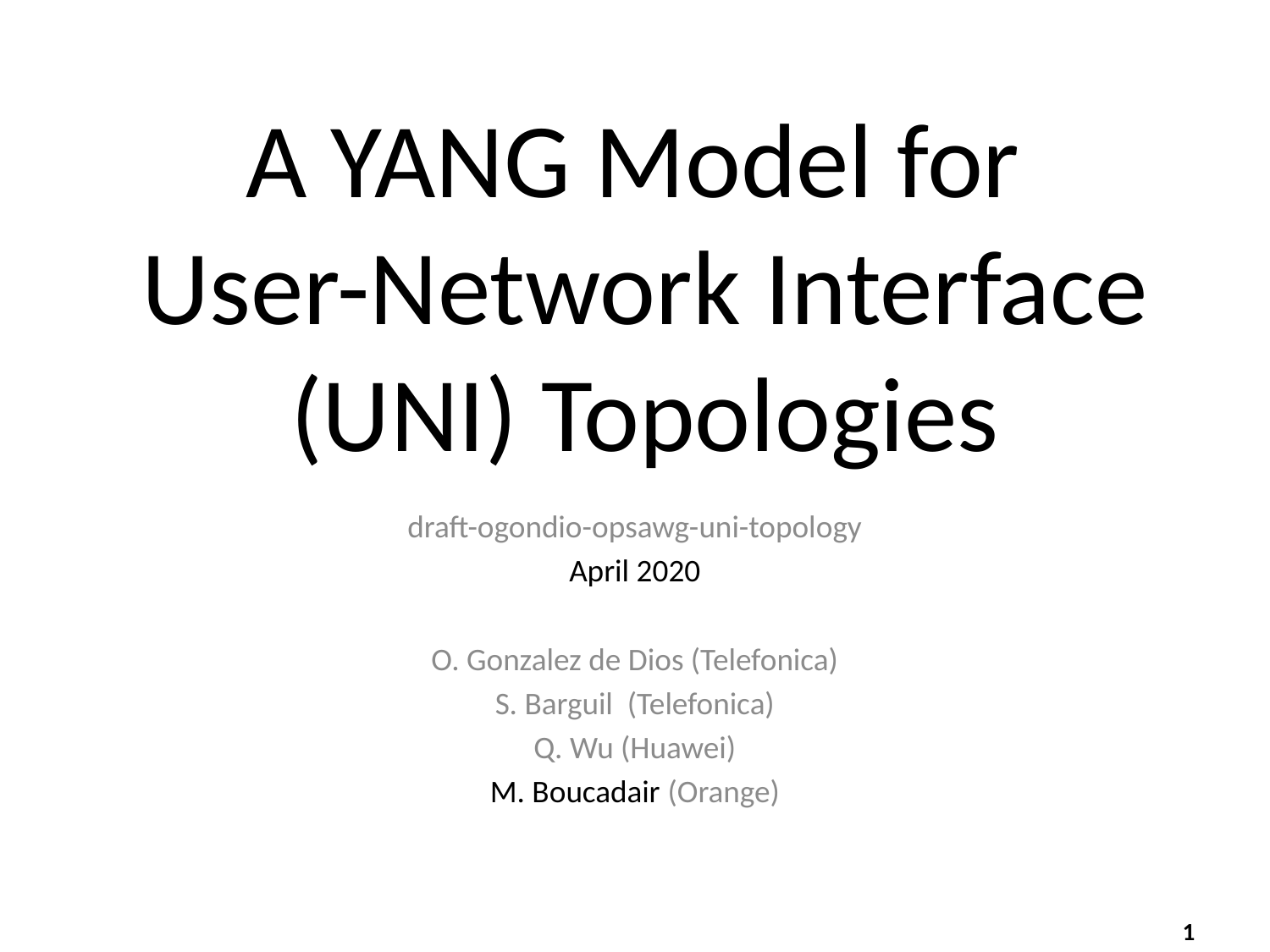

# A YANG Model for User-Network Interface (UNI) Topologies
draft-ogondio-opsawg-uni-topology
April 2020

O. Gonzalez de Dios (Telefonica)
S. Barguil  (Telefonica)
Q. Wu (Huawei)
M. Boucadair (Orange)